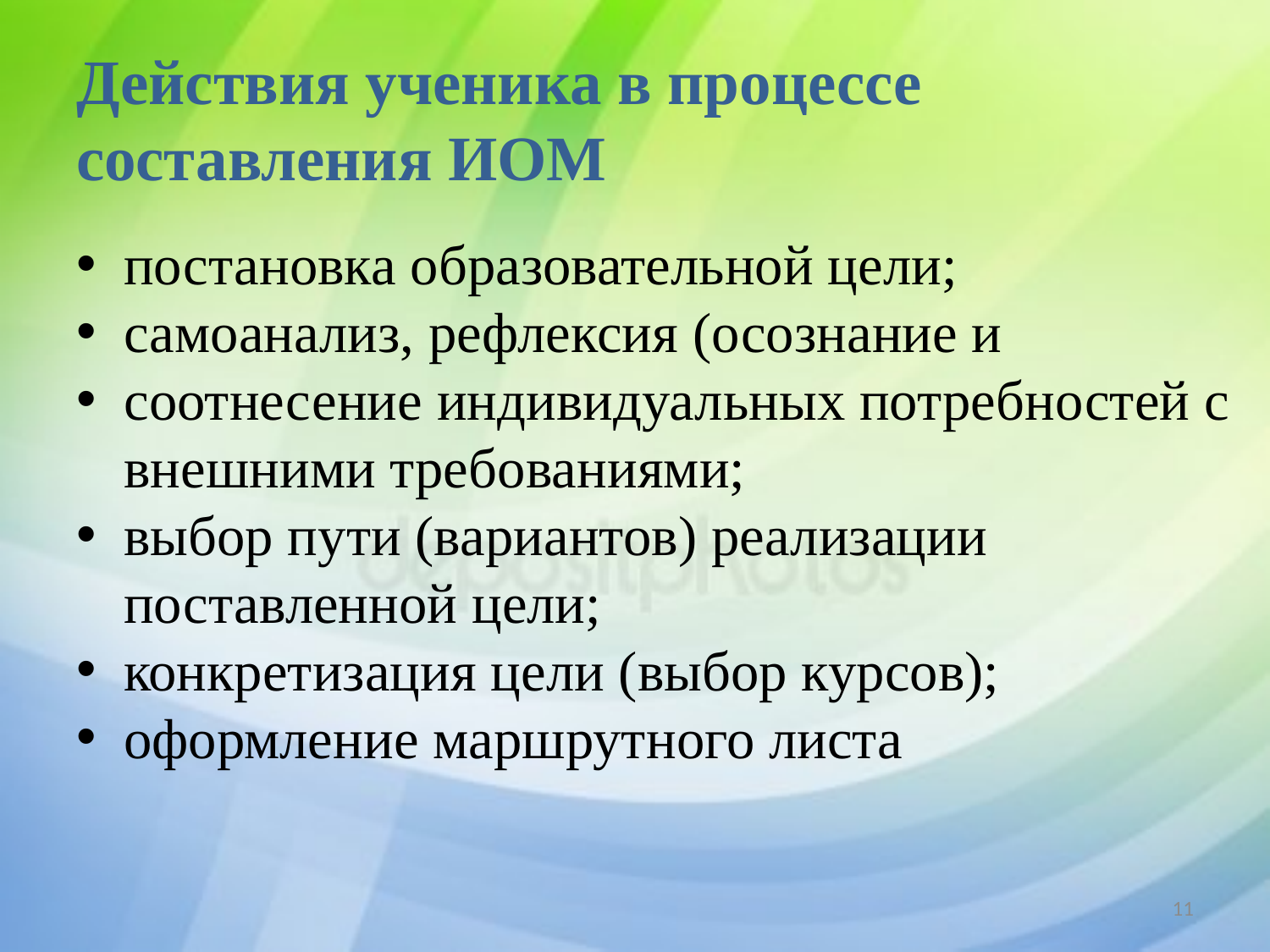

# Действия ученика в процессе составления ИОМ
постановка образовательной цели;
самоанализ, рефлексия (осознание и
соотнесение индивидуальных потребностей с внешними требованиями;
выбор пути (вариантов) реализации
	поставленной цели;
конкретизация цели (выбор курсов);
оформление маршрутного листа

11